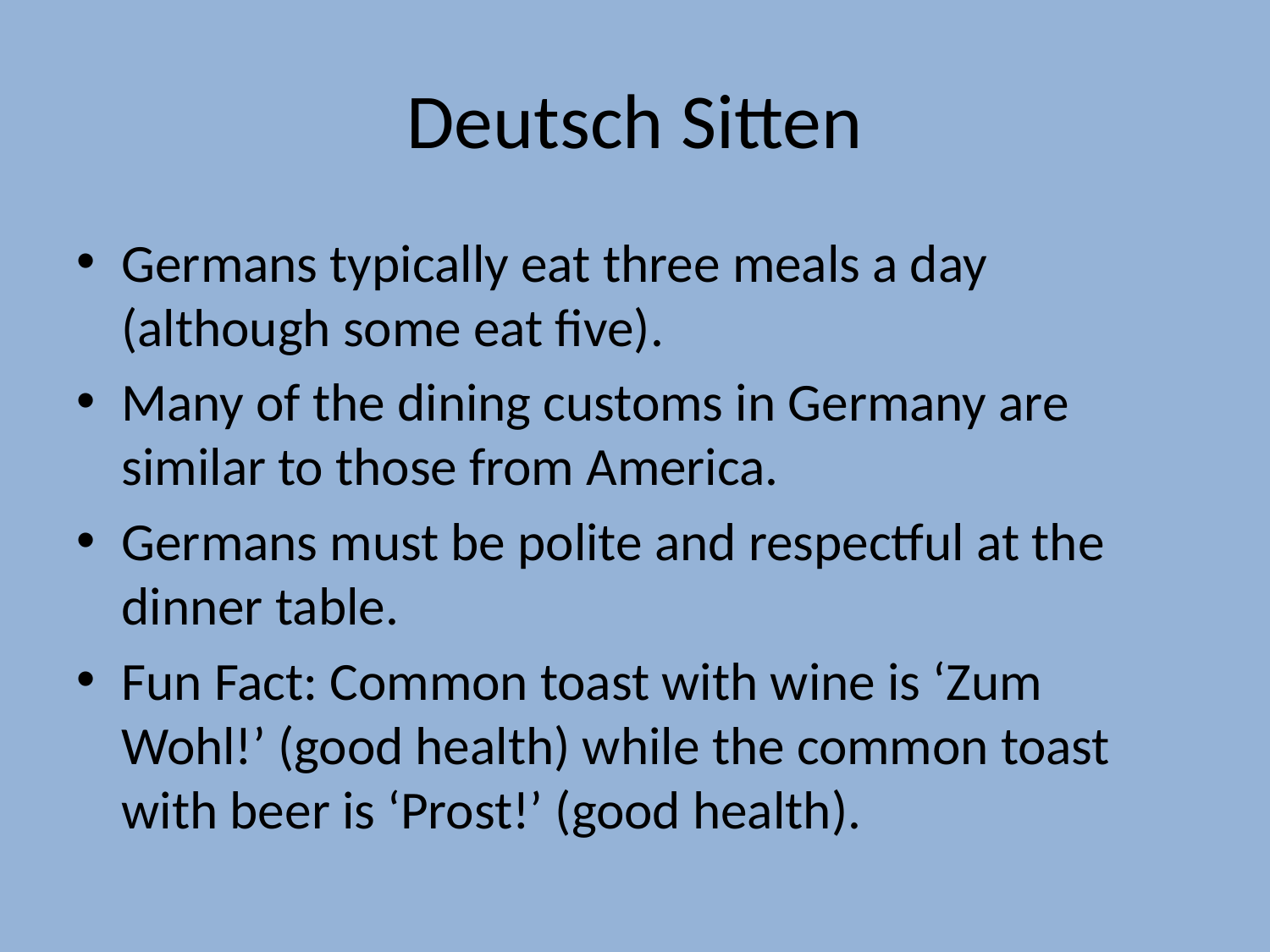

# Deutsch Sitten
Germans typically eat three meals a day (although some eat five).
Many of the dining customs in Germany are similar to those from America.
Germans must be polite and respectful at the dinner table.
Fun Fact: Common toast with wine is ‘Zum Wohl!’ (good health) while the common toast with beer is ‘Prost!’ (good health).